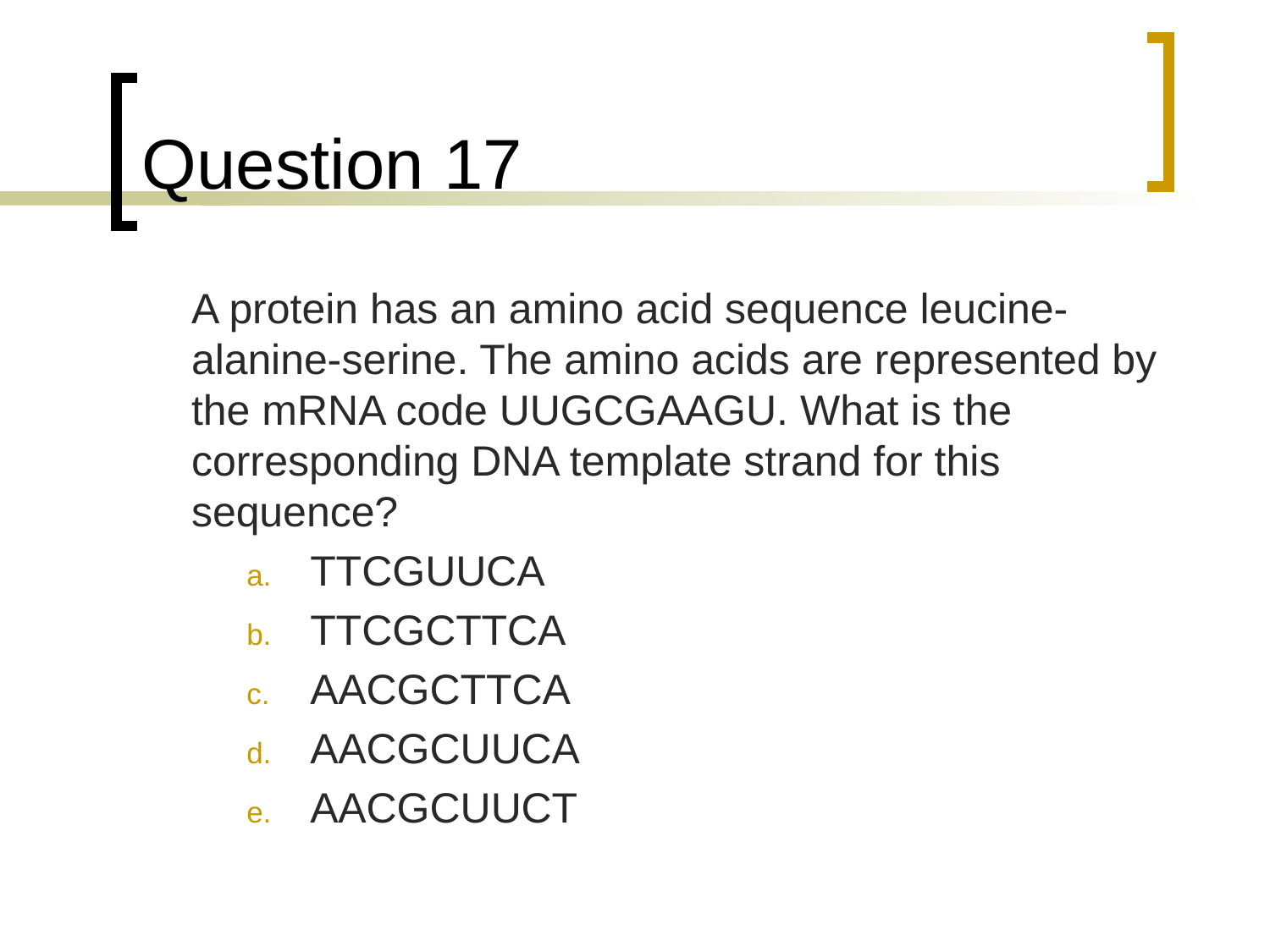

# Question 17
	A protein has an amino acid sequence leucine-alanine-serine. The amino acids are represented by the mRNA code UUGCGAAGU. What is the corresponding DNA template strand for this sequence?
TTCGUUCA
TTCGCTTCA
AACGCTTCA
AACGCUUCA
AACGCUUCT